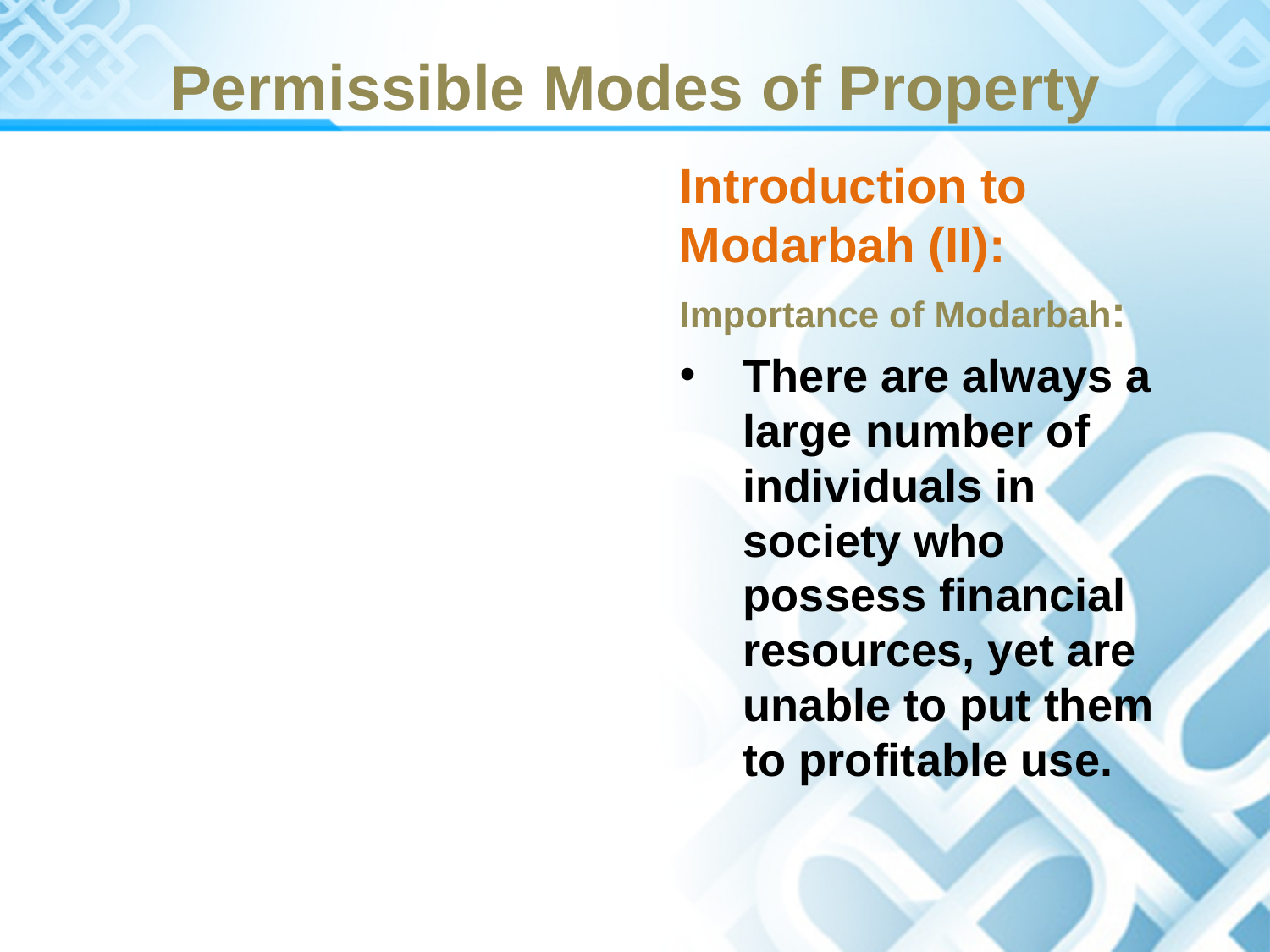

Permissible Modes of Property
Introduction to Modarbah (II):
Importance of Modarbah:
There are always a large number of individuals in society who possess financial resources, yet are unable to put them to profitable use.